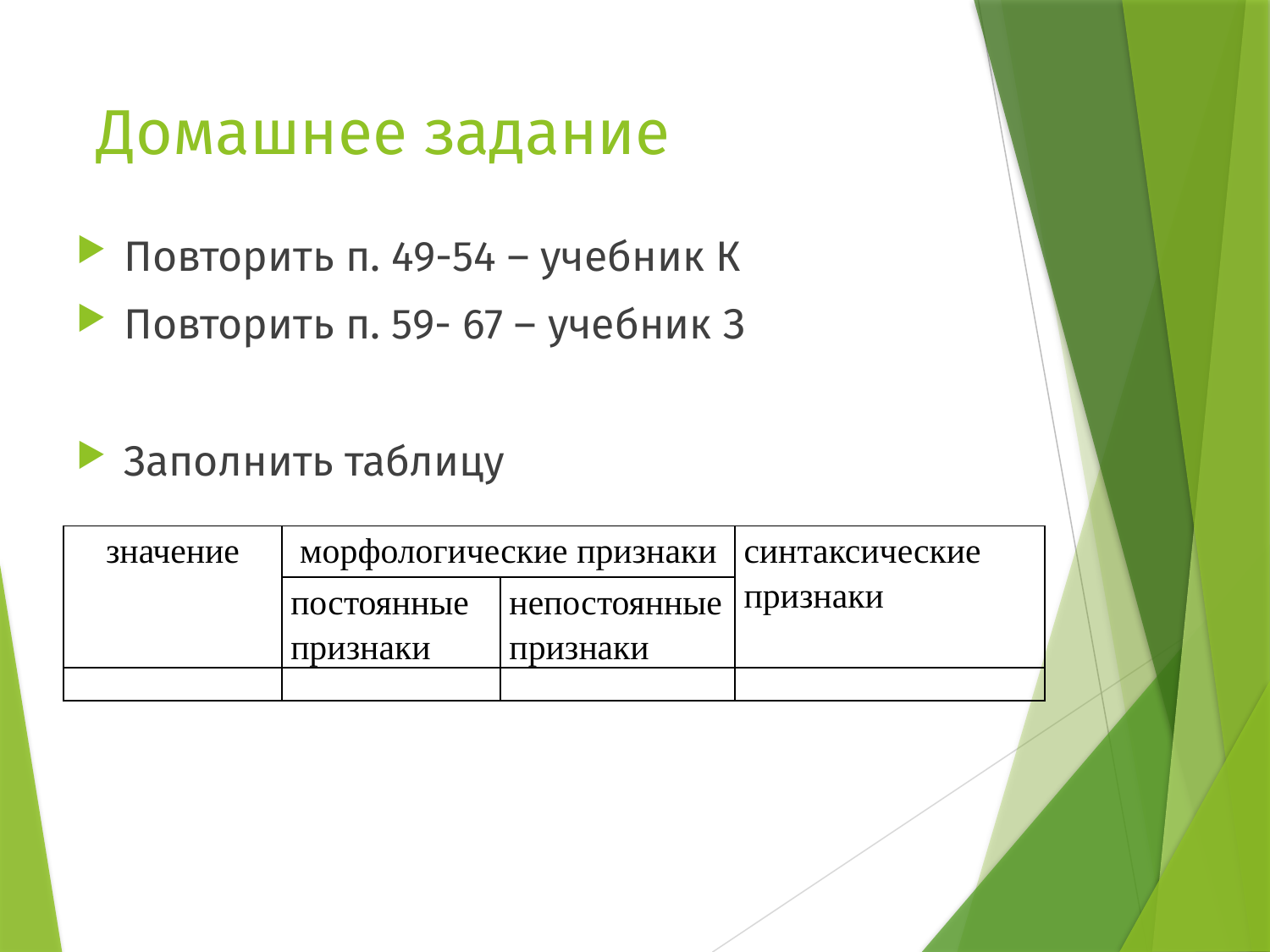

# Домашнее задание
Повторить п. 49-54 – учебник К
Повторить п. 59- 67 – учебник З

Заполнить таблицу

| значение | морфологические признаки |  | синтаксические признаки |
| --- | --- | --- | --- |
|  | постоянные признаки | непостоянные признаки |  |
|  |  |  |  |